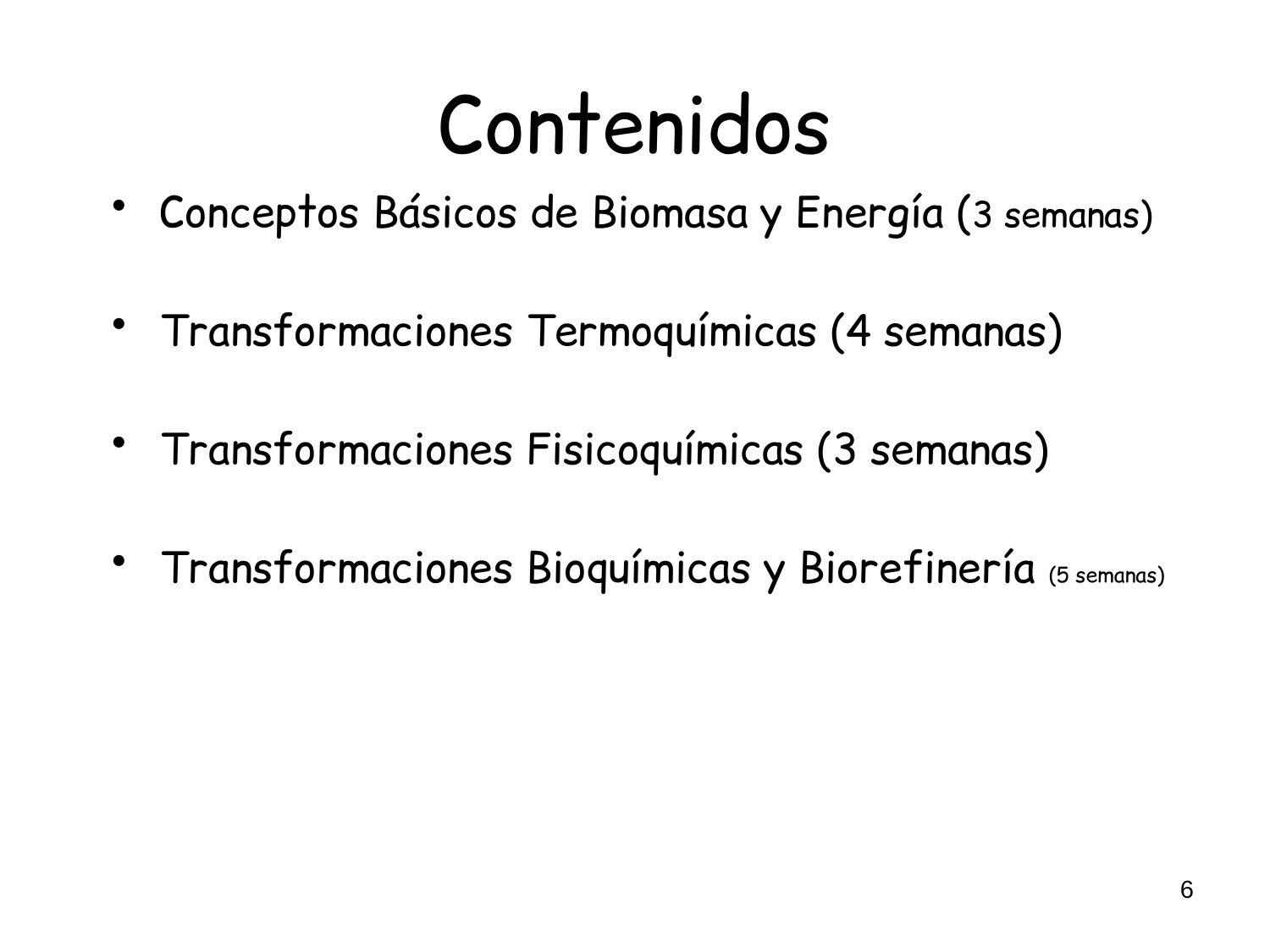

# Contenidos
Conceptos Básicos de Biomasa y Energía (3 semanas)

Transformaciones Termoquímicas (4 semanas)

Transformaciones Fisicoquímicas (3 semanas)

Transformaciones Bioquímicas y Biorefinería (5 semanas)
6